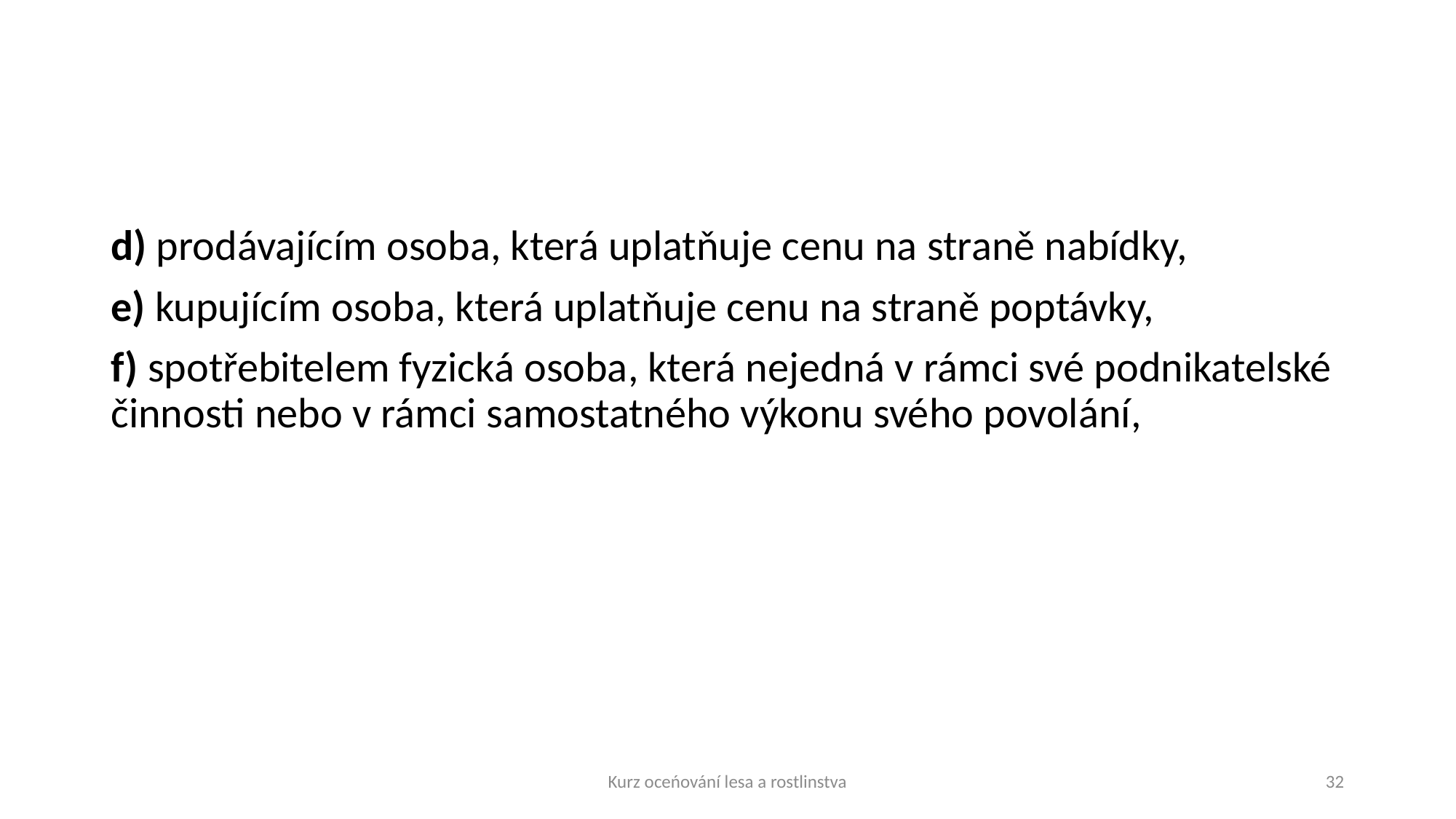

#
d) prodávajícím osoba, která uplatňuje cenu na straně nabídky,
e) kupujícím osoba, která uplatňuje cenu na straně poptávky,
f) spotřebitelem fyzická osoba, která nejedná v rámci své podnikatelské činnosti nebo v rámci samostatného výkonu svého povolání,

Kurz oceńování lesa a rostlinstva
32